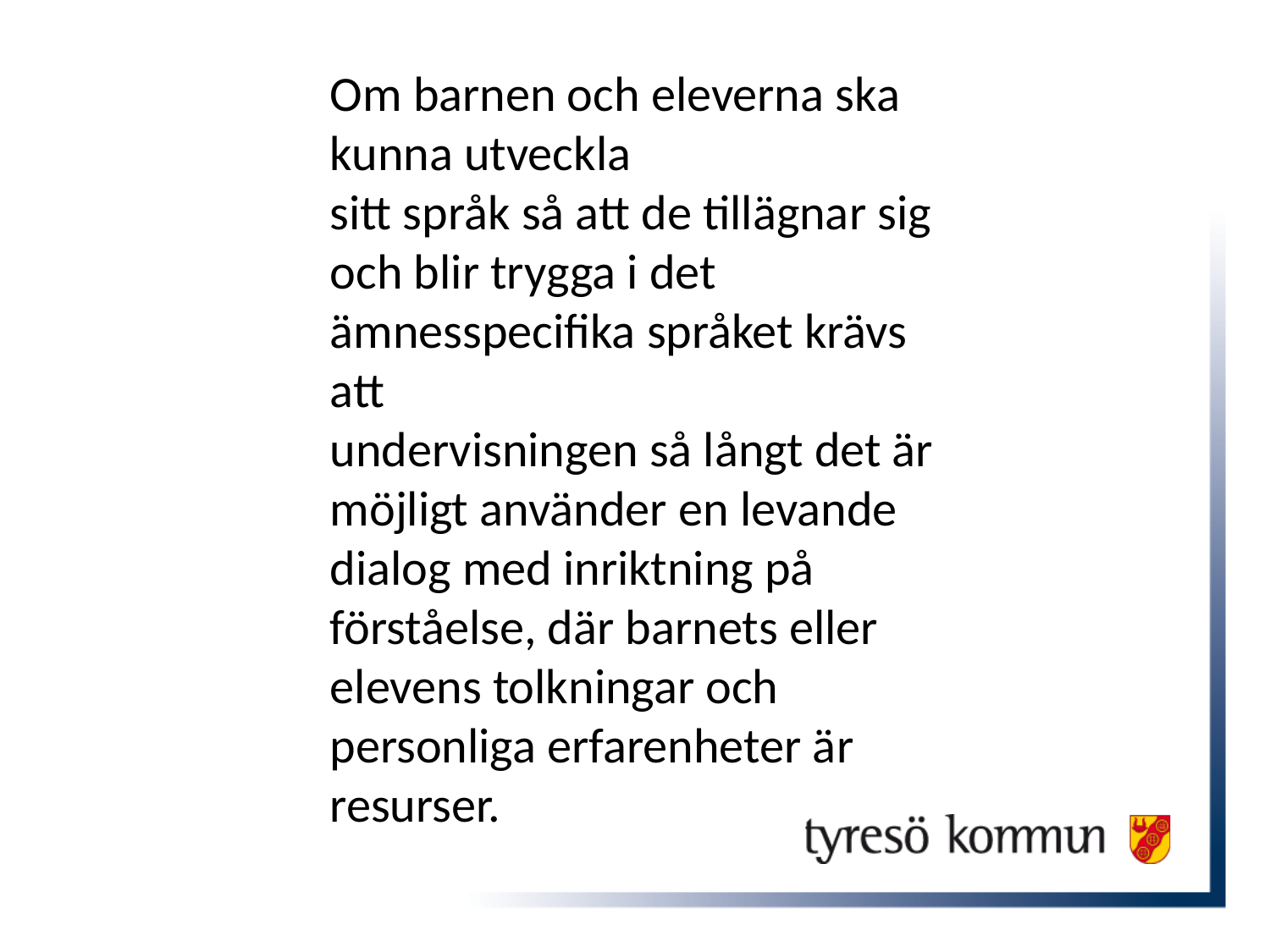

Om barnen och eleverna ska kunna utveckla
sitt språk så att de tillägnar sig och blir trygga i det ämnesspecifika språket krävs att
undervisningen så långt det är möjligt använder en levande dialog med inriktning på
förståelse, där barnets eller elevens tolkningar och personliga erfarenheter är resurser.